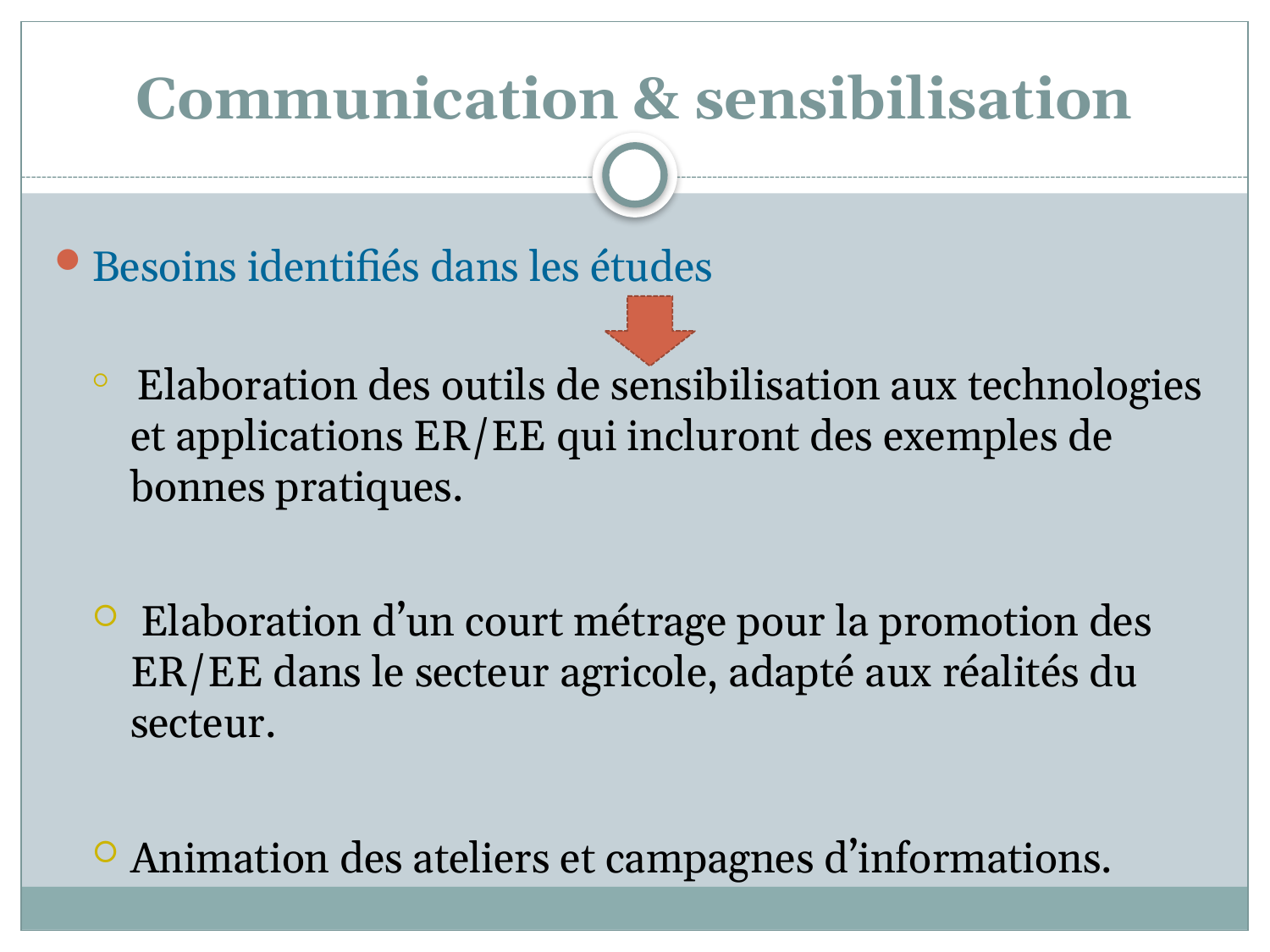

# Communication & sensibilisation

Besoins identifiés dans les études

 Elaboration des outils de sensibilisation aux technologies et applications ER/EE qui incluront des exemples de bonnes pratiques.

 Elaboration d’un court métrage pour la promotion des ER/EE dans le secteur agricole, adapté aux réalités du secteur.

Animation des ateliers et campagnes d’informations.